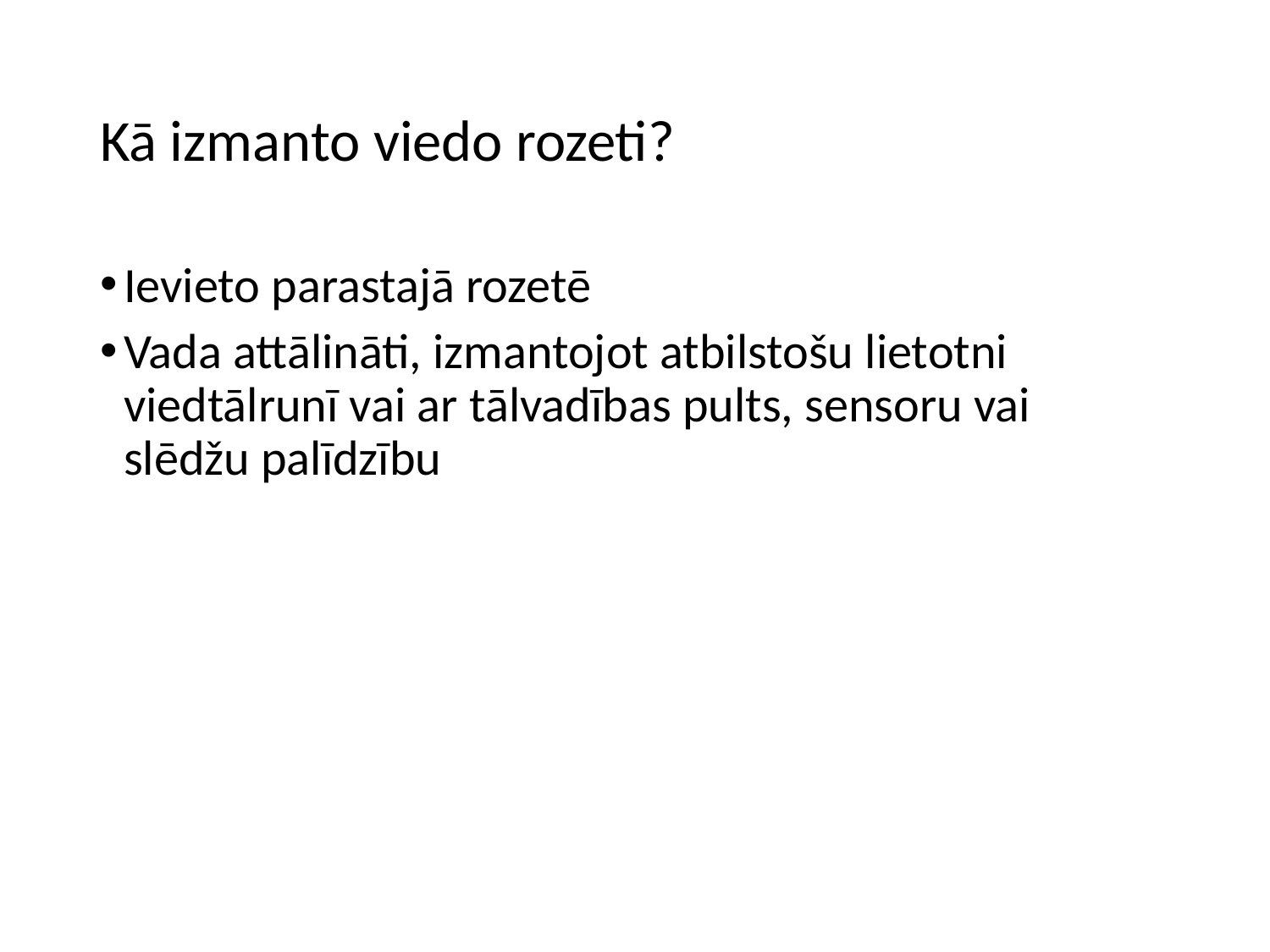

# Kā izmanto viedo rozeti?
Ievieto parastajā rozetē
Vada attālināti, izmantojot atbilstošu lietotni viedtālrunī vai ar tālvadības pults, sensoru vai  slēdžu palīdzību